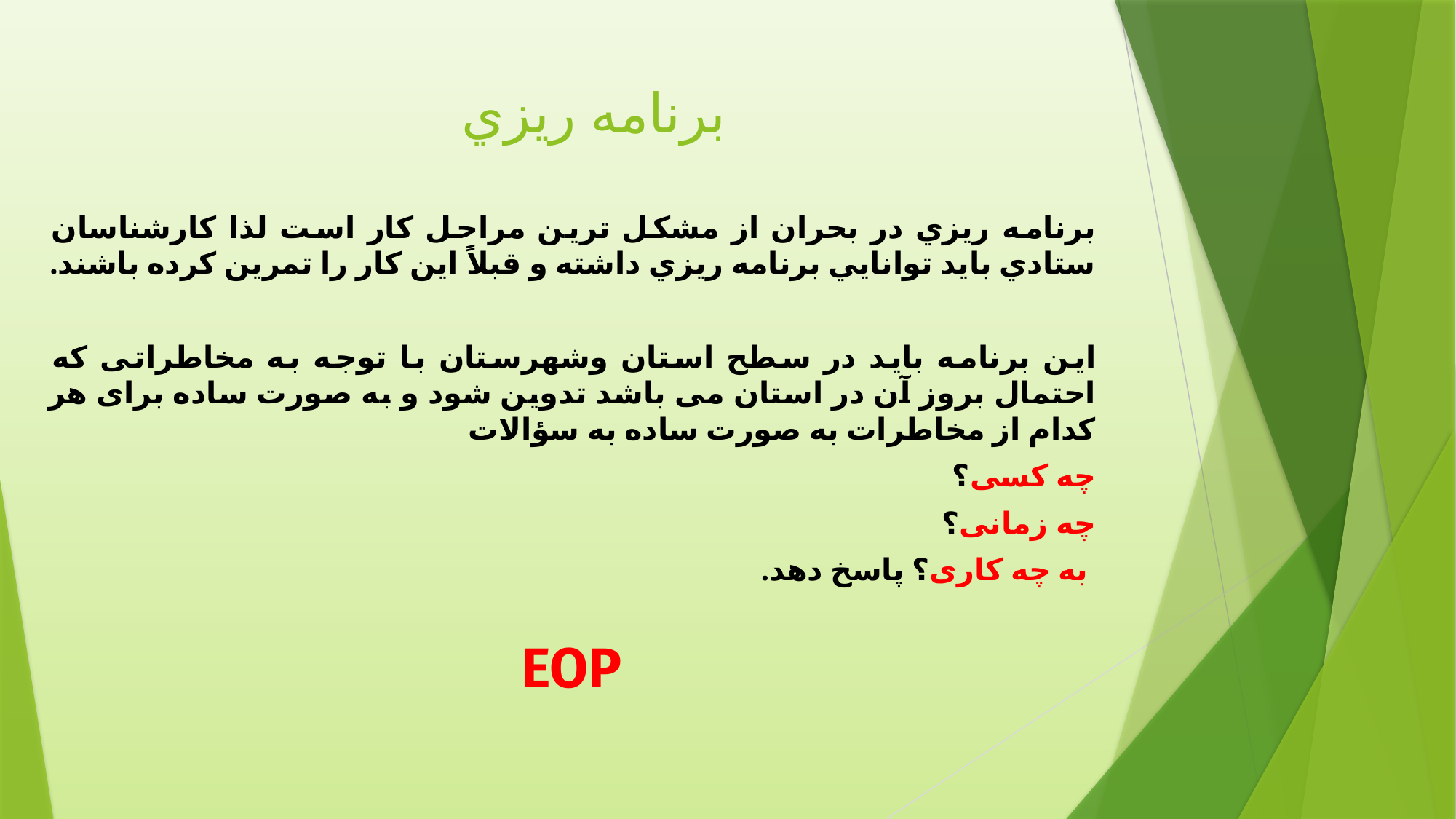

# برنامه ريزي
برنامه ريزي در بحران از مشكل ترين مراحل كار است لذا كارشناسان ستادي بايد توانايي برنامه ريزي داشته و قبلاً اين كار را تمرين كرده باشند.

این برنامه باید در سطح استان وشهرستان با توجه به مخاطراتی که احتمال بروز آن در استان می باشد تدوین شود و به صورت ساده برای هر کدام از مخاطرات به صورت ساده به سؤالات
چه کسی؟
چه زمانی؟
 به چه کاری؟ پاسخ دهد.

EOP